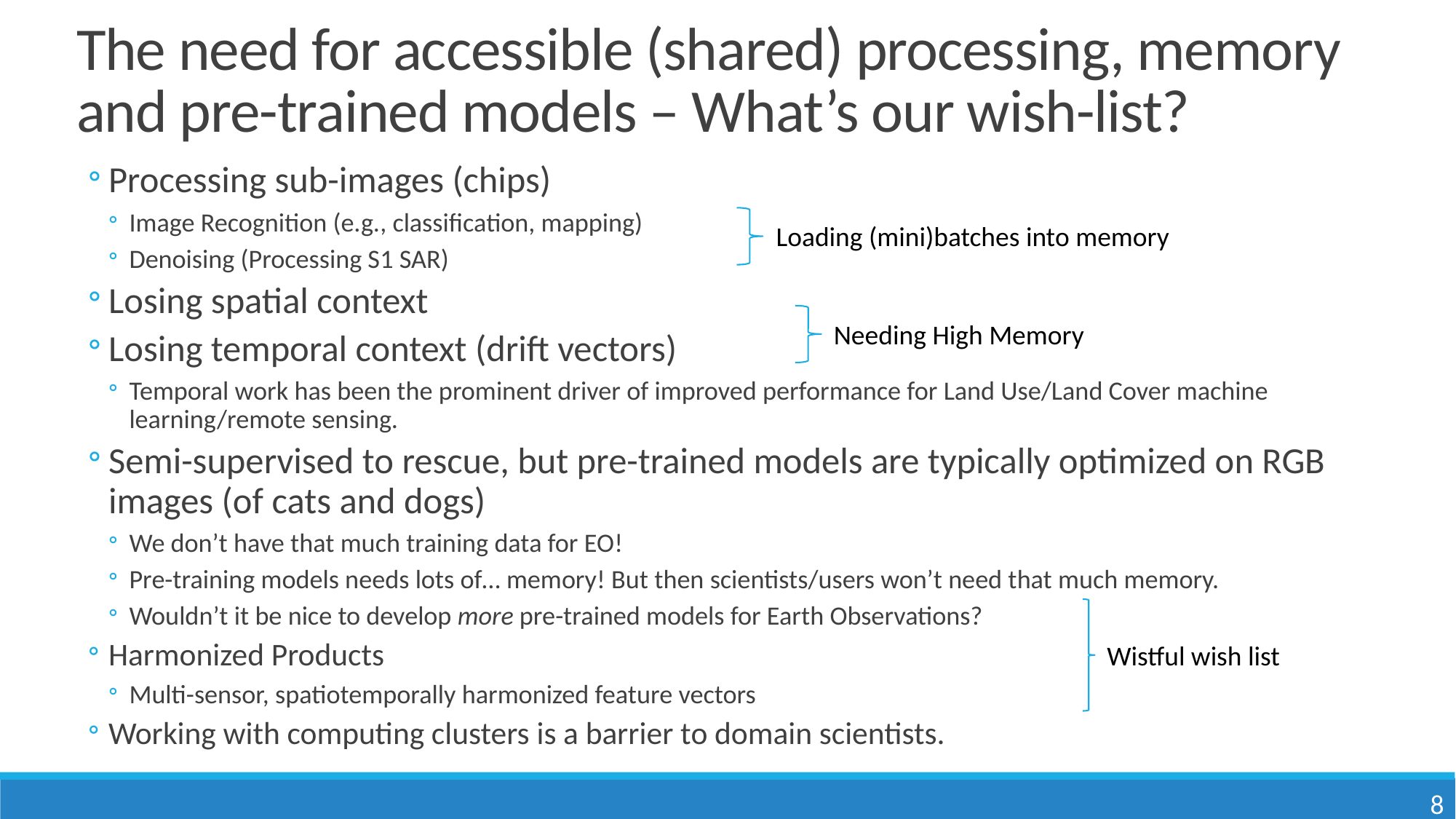

# The need for accessible (shared) processing, memory and pre-trained models – What’s our wish-list?
Processing sub-images (chips)
Image Recognition (e.g., classification, mapping)
Denoising (Processing S1 SAR)
Losing spatial context
Losing temporal context (drift vectors)
Temporal work has been the prominent driver of improved performance for Land Use/Land Cover machine learning/remote sensing.
Semi-supervised to rescue, but pre-trained models are typically optimized on RGB images (of cats and dogs)
We don’t have that much training data for EO!
Pre-training models needs lots of… memory! But then scientists/users won’t need that much memory.
Wouldn’t it be nice to develop more pre-trained models for Earth Observations?
Harmonized Products
Multi-sensor, spatiotemporally harmonized feature vectors
Working with computing clusters is a barrier to domain scientists.

Loading (mini)batches into memory

Needing High Memory

Wistful wish list
8